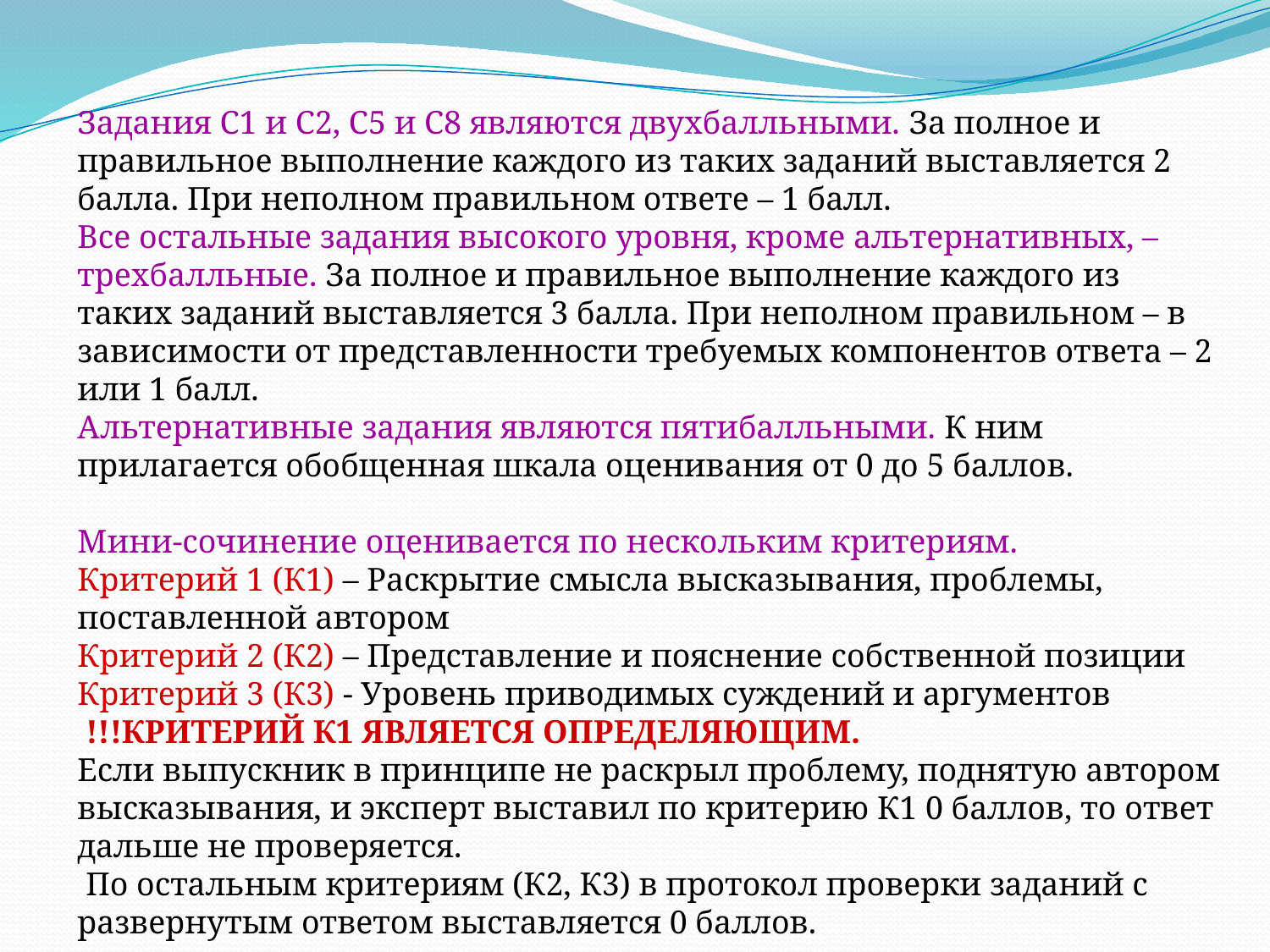

Задания С1 и С2, С5 и С8 являются двухбалльными. За полное и правильное выполнение каждого из таких заданий выставляется 2 балла. При неполном правильном ответе – 1 балл.
Все остальные задания высокого уровня, кроме альтернативных, – трехбалльные. За полное и правильное выполнение каждого из таких заданий выставляется 3 балла. При неполном правильном – в зависимости от представленности требуемых компонентов ответа – 2 или 1 балл.
Альтернативные задания являются пятибалльными. К ним прилагается обобщенная шкала оценивания от 0 до 5 баллов.

Мини-сочинение оценивается по нескольким критериям.
Критерий 1 (К1) – Раскрытие смысла высказывания, проблемы, поставленной автором
Критерий 2 (К2) – Представление и пояснение собственной позиции
Критерий 3 (К3) - Уровень приводимых суждений и аргументов
 !!!КРИТЕРИЙ К1 ЯВЛЯЕТСЯ ОПРЕДЕЛЯЮЩИМ.
Если выпускник в принципе не раскрыл проблему, поднятую автором высказывания, и эксперт выставил по критерию К1 0 баллов, то ответ дальше не проверяется.
 По остальным критериям (К2, К3) в протокол проверки заданий с развернутым ответом выставляется 0 баллов.